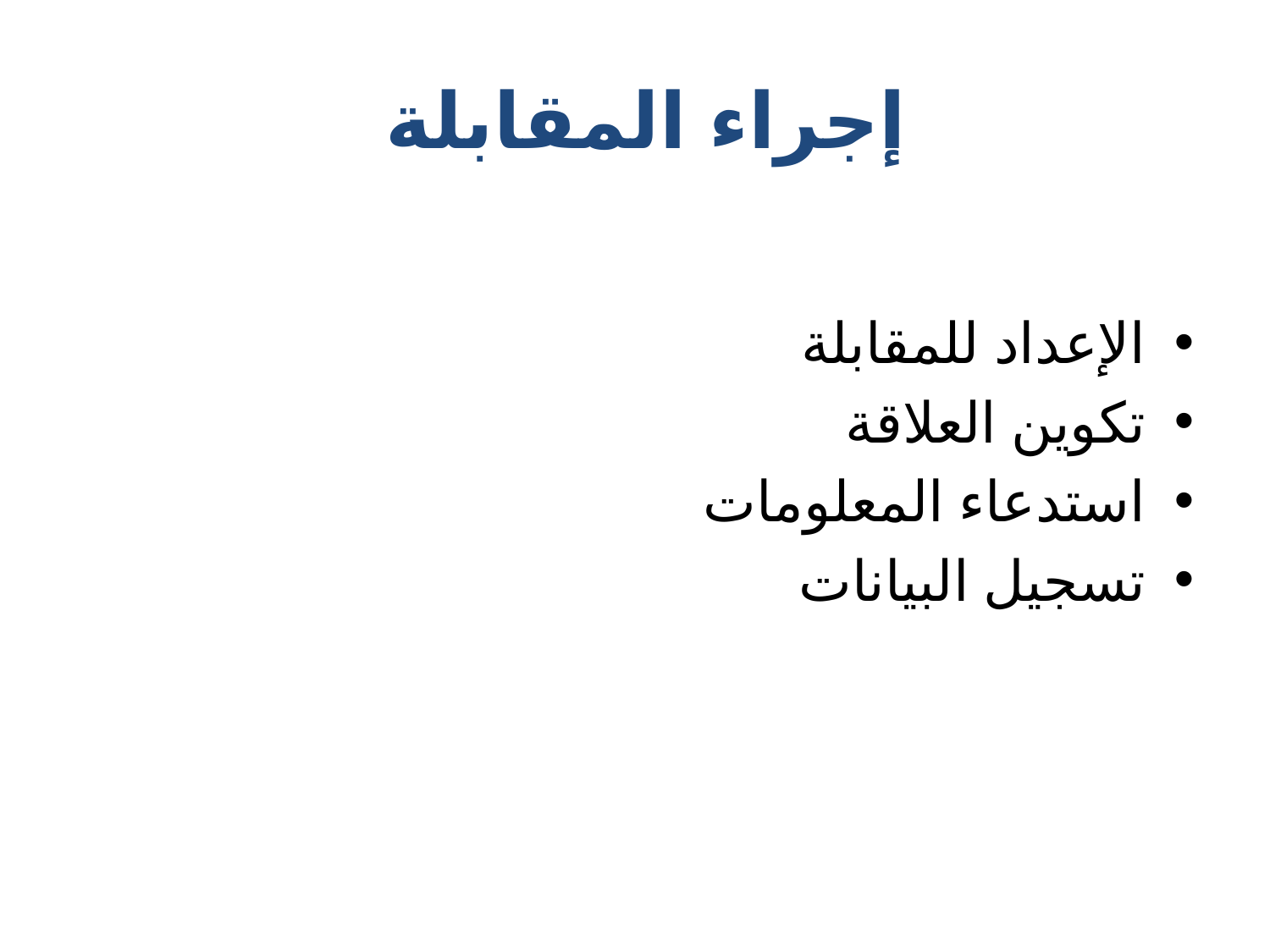

# إجراء المقابلة

الإعداد للمقابلة
تكوين العلاقة
استدعاء المعلومات
تسجيل البيانات